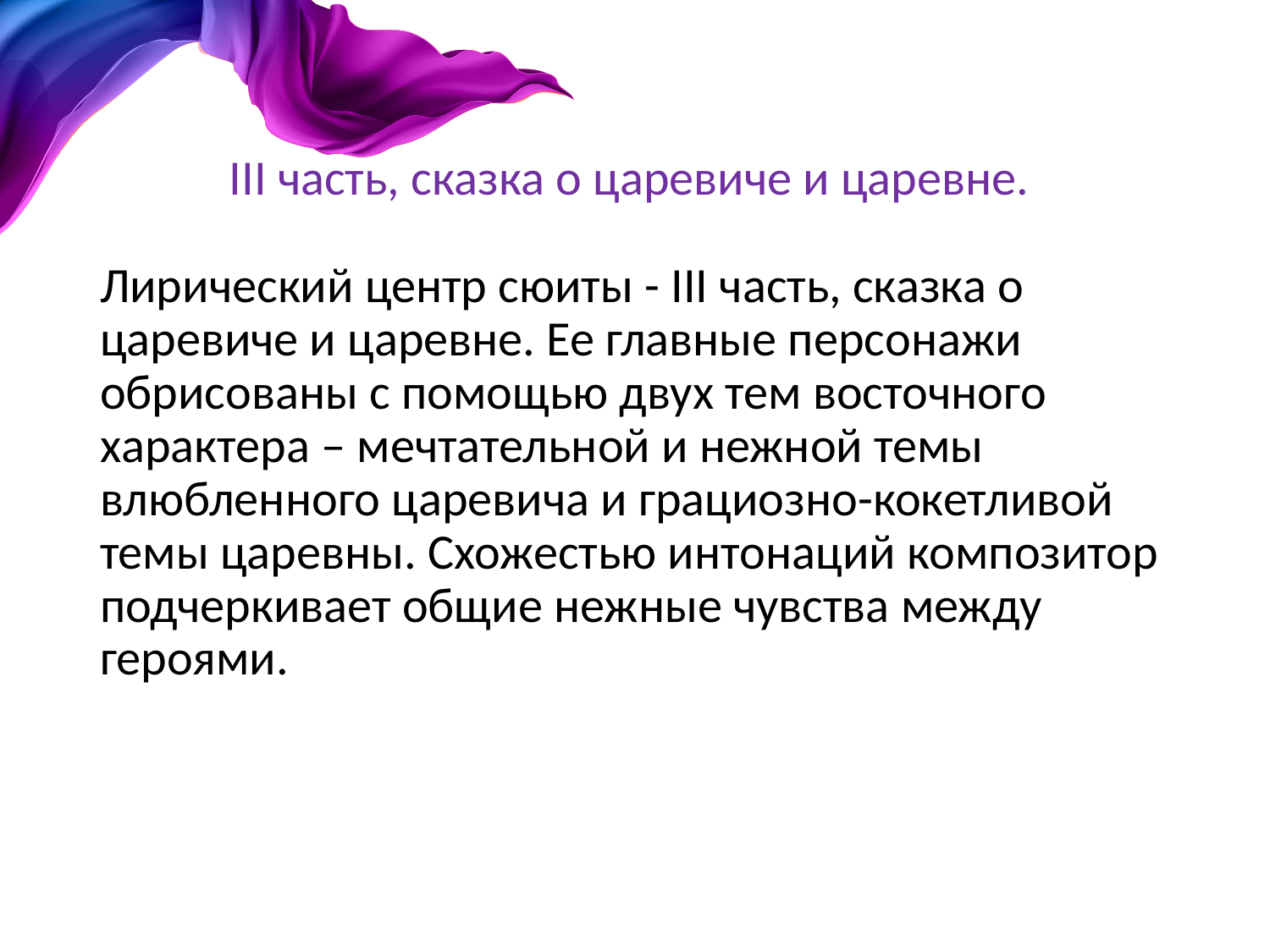

# III часть, сказка о царевиче и царевне.
Лирический центр сюиты - III часть, сказка о царевиче и царевне. Ее главные персонажи обрисованы с помощью двух тем восточного характера – мечтательной и нежной темы влюбленного царевича и грациозно-кокетливой темы царевны. Схожестью интонаций композитор подчеркивает общие нежные чувства между героями.